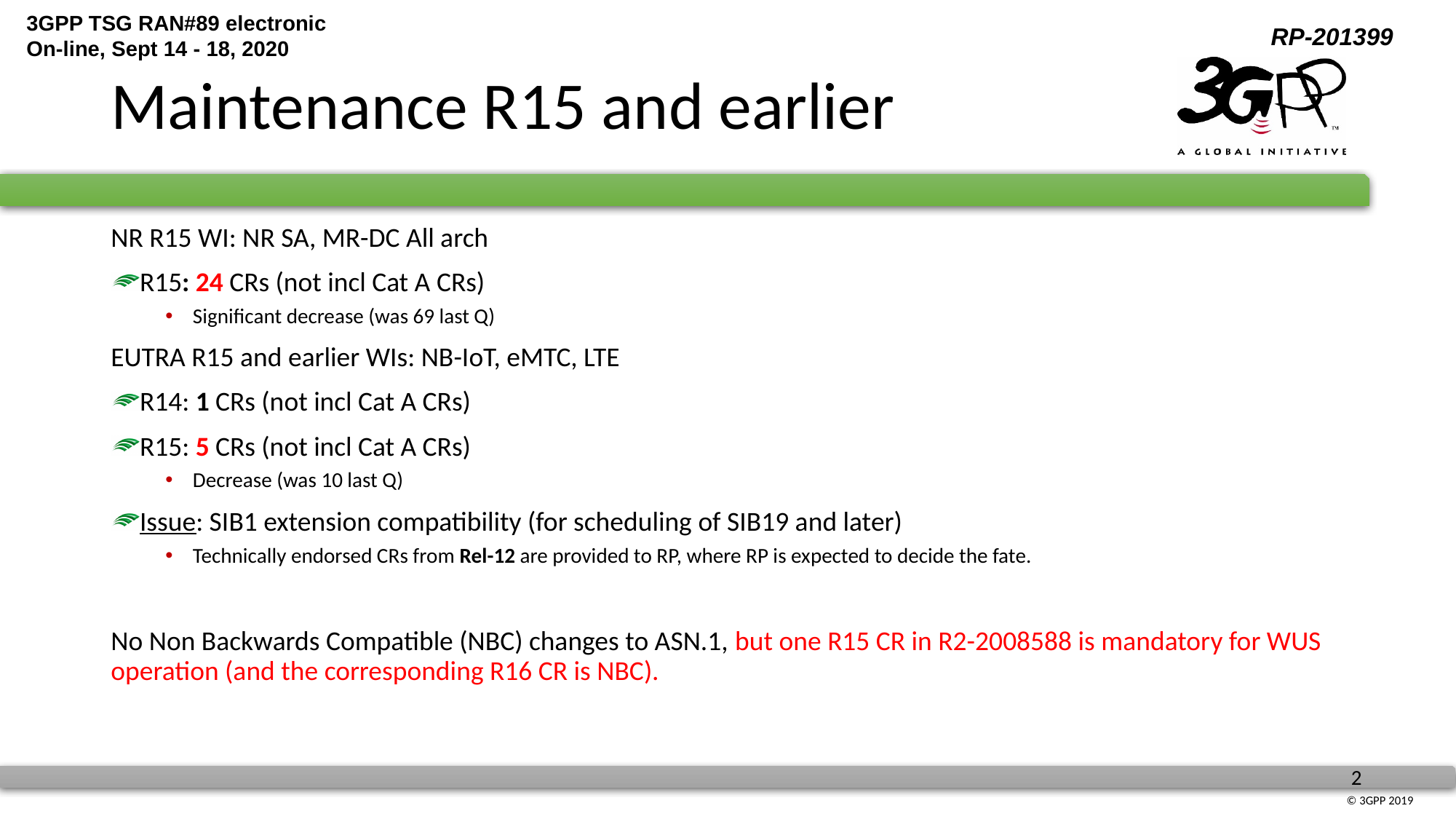

# Maintenance R15 and earlier
NR R15 WI: NR SA, MR-DC All arch
R15: 24 CRs (not incl Cat A CRs)
Significant decrease (was 69 last Q)
EUTRA R15 and earlier WIs: NB-IoT, eMTC, LTE
R14: 1 CRs (not incl Cat A CRs)
R15: 5 CRs (not incl Cat A CRs)
Decrease (was 10 last Q)
Issue: SIB1 extension compatibility (for scheduling of SIB19 and later)
Technically endorsed CRs from Rel-12 are provided to RP, where RP is expected to decide the fate.

No Non Backwards Compatible (NBC) changes to ASN.1, but one R15 CR in R2-2008588 is mandatory for WUS operation (and the corresponding R16 CR is NBC).